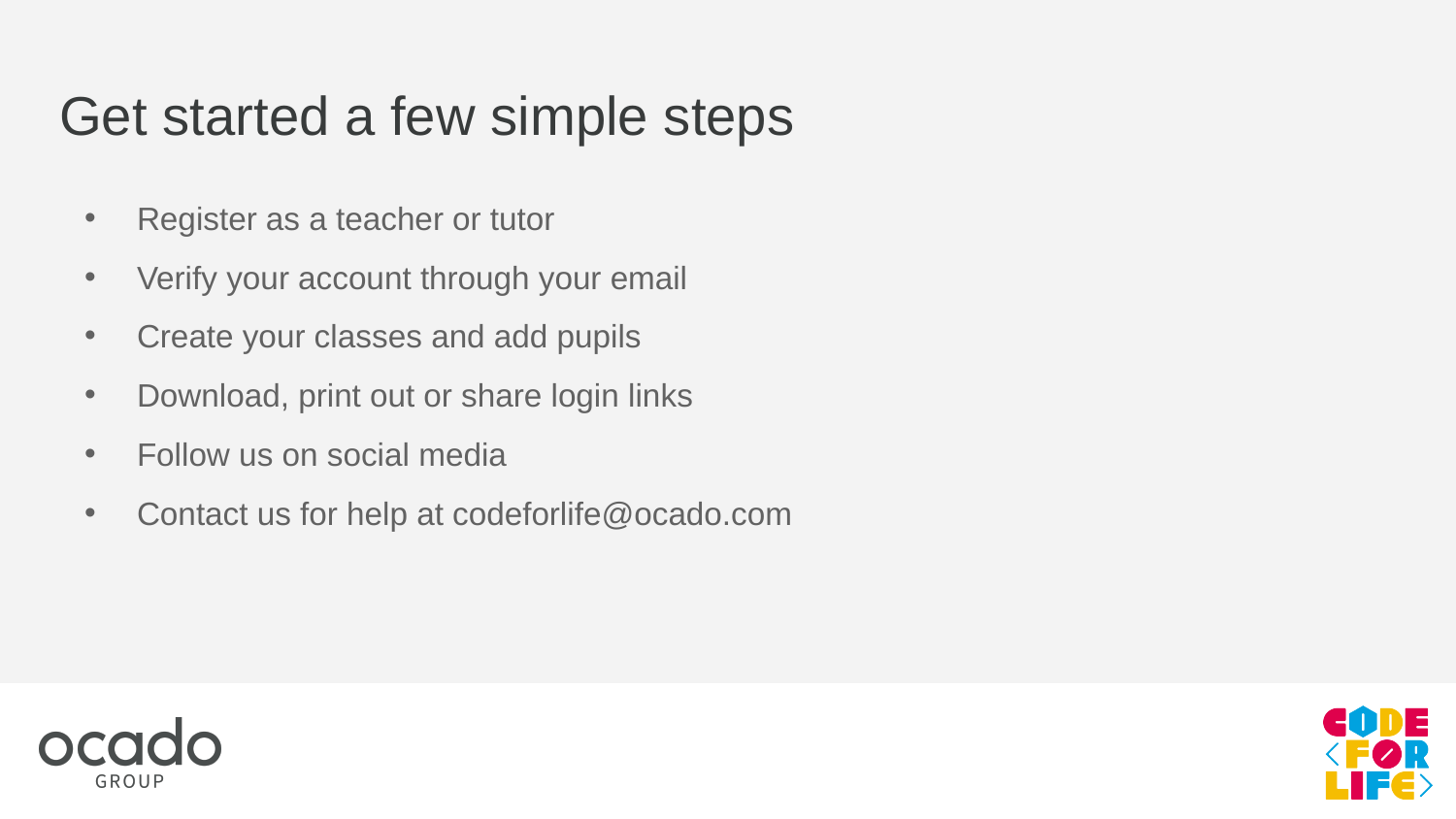

# Get started a few simple steps
Register as a teacher or tutor
Verify your account through your email
Create your classes and add pupils
Download, print out or share login links
Follow us on social media
Contact us for help at codeforlife@ocado.com